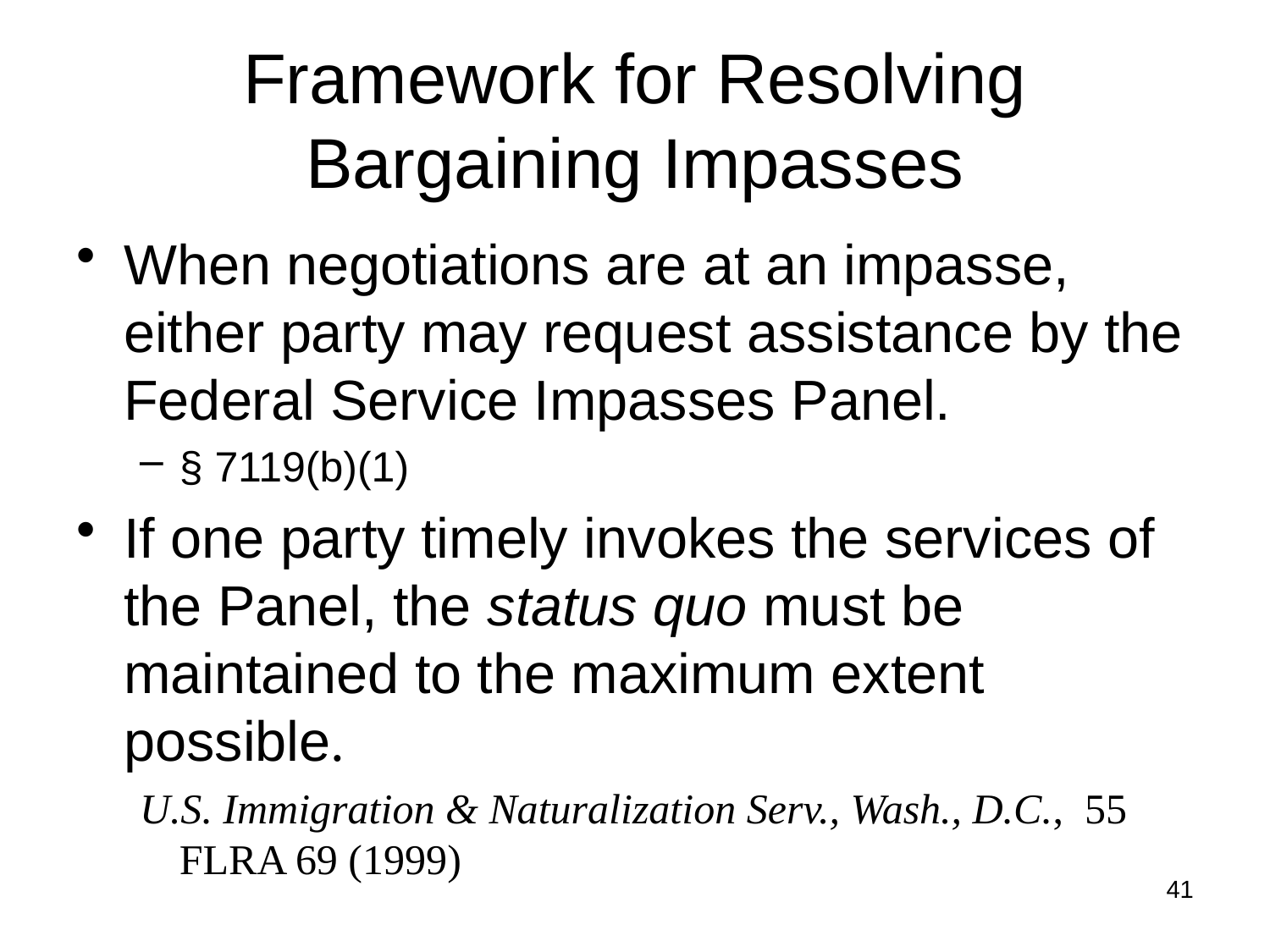

# Framework for Resolving Bargaining Impasses
When negotiations are at an impasse, either party may request assistance by the Federal Service Impasses Panel.
§ 7119(b)(1)
If one party timely invokes the services of the Panel, the status quo must be maintained to the maximum extent possible.
U.S. Immigration & Naturalization Serv., Wash., D.C.,  55 FLRA 69 (1999)

41